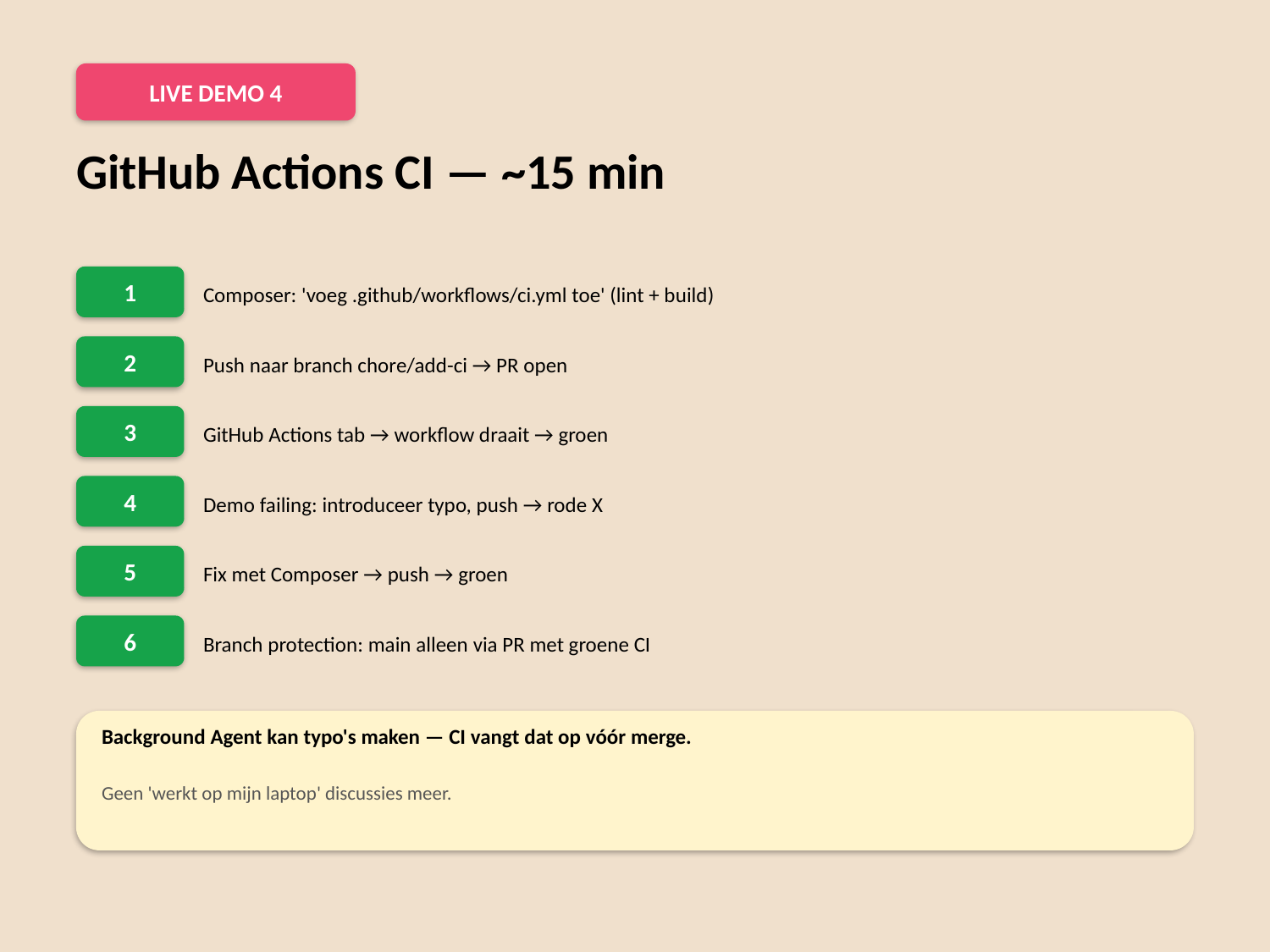

LIVE DEMO 4
GitHub Actions CI — ~15 min

1
Composer: 'voeg .github/workflows/ci.yml toe' (lint + build)

2
Push naar branch chore/add-ci → PR open

3
GitHub Actions tab → workflow draait → groen

4
Demo failing: introduceer typo, push → rode X

5
Fix met Composer → push → groen

6
Branch protection: main alleen via PR met groene CI

Background Agent kan typo's maken — CI vangt dat op vóór merge.
Geen 'werkt op mijn laptop' discussies meer.